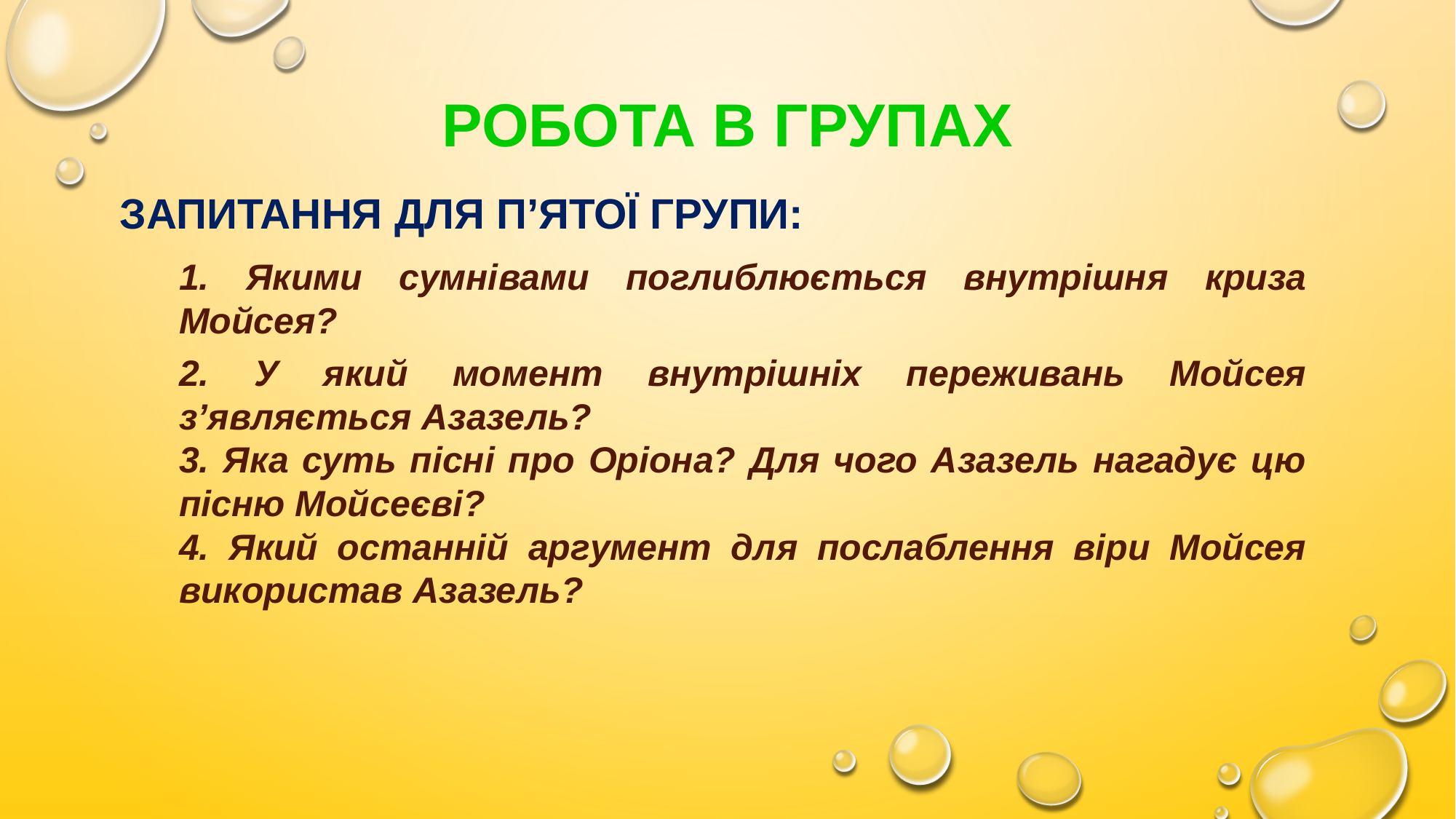

# Робота в групах
Запитання для п’ятої групи:

| 1. Якими сумнівами поглиблюється внутрішня криза Мойсея? |
| --- |
| 2. У який момент внутрішніх переживань Мойсея з’являється Азазель? |
| 3. Яка суть пісні про Оріона? Для чого Азазель нагадує цю пісню Мойсеєві? |
| 4. Який останній аргумент для послаблення віри Мойсея використав Азазель? |